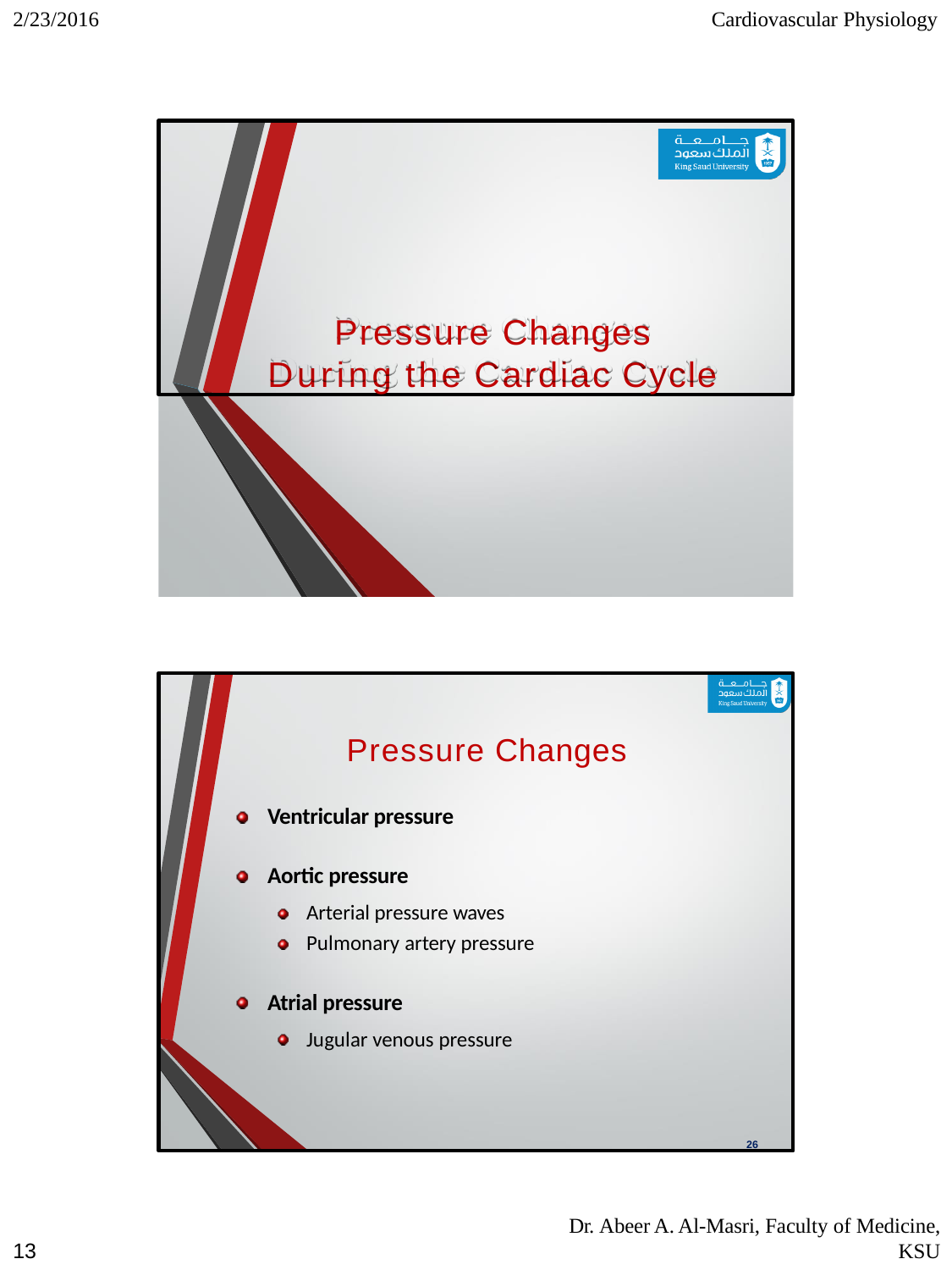

2/23/2016
Cardiovascular Physiology

Pressure Changes  During the Cardiac Cycle

Pressure Changes
Ventricular pressure  Aortic pressure
Arterial pressure waves  Pulmonary artery pressure

Atrial pressure
Jugular venous pressure

26

Dr. Abeer A. Al-Masri, Faculty of Medicine,
KSU
13